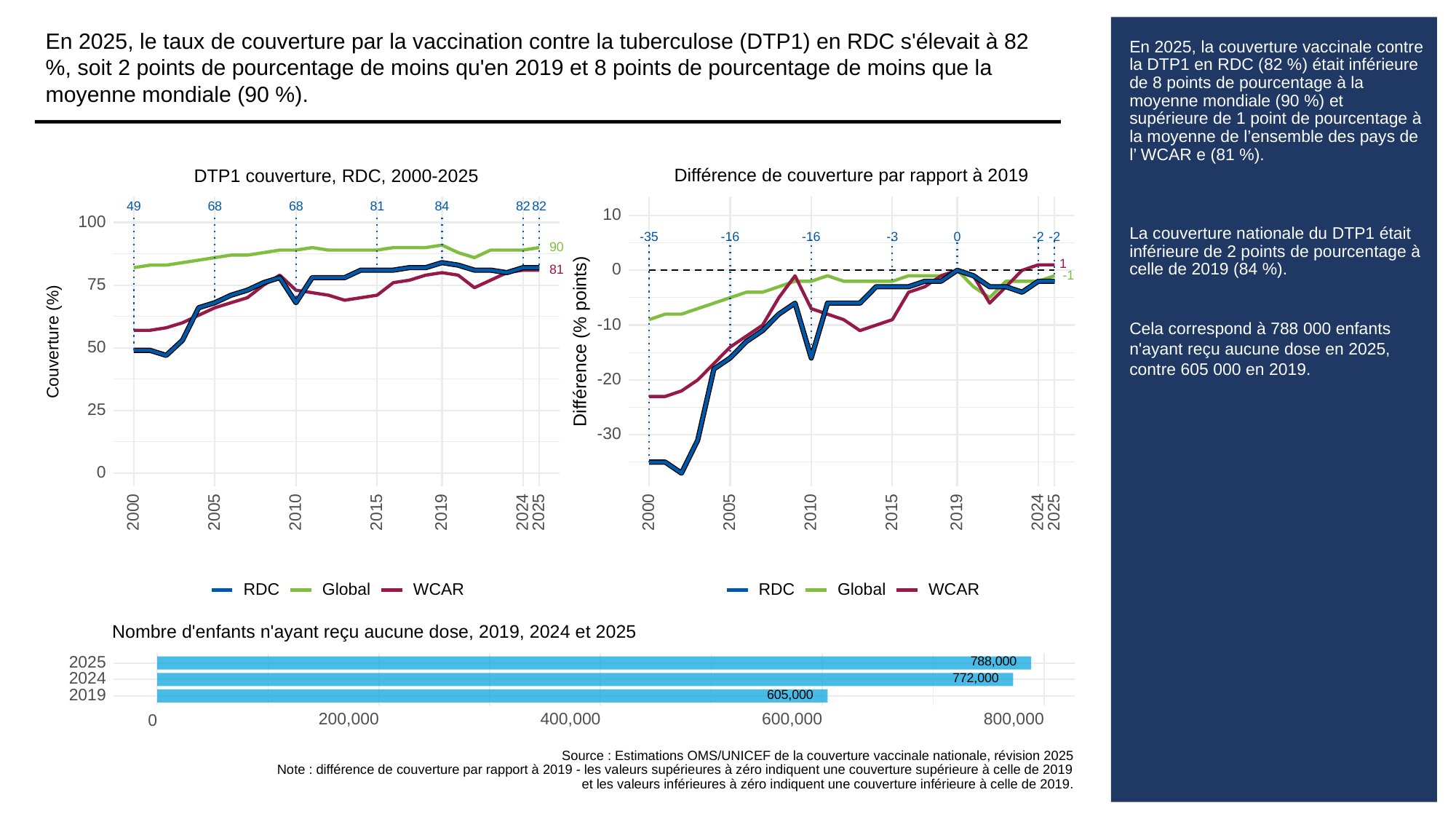

En 2025, le taux de couverture par la vaccination contre la tuberculose (DTP1) en RDC s'élevait à 82 %, soit 2 points de pourcentage de moins qu'en 2019 et 8 points de pourcentage de moins que la moyenne mondiale (90 %).
# En 2025, la couverture vaccinale contre la DTP1 en RDC (82 %) était inférieure de 8 points de pourcentage à la moyenne mondiale (90 %) et supérieure de 1 point de pourcentage à la moyenne de l’ensemble des pays de l’ WCAR e (81 %).

La couverture nationale du DTP1 était inférieure de 2 points de pourcentage à celle de 2019 (84 %).

Cela correspond à 788 000 enfants n'ayant reçu aucune dose en 2025, contre 605 000 en 2019.

Différence de couverture par rapport à 2019
DTP1 couverture, RDC, 2000-2025

49
68
68
81
84
82
82
10

100

-35
-3
-16
-16
0
-2
-2

90

1

0

81

-1
75

-10

Différence (% points)
Couverture (%)
50

-20

25

-30

0

2000
2005
2010
2015
2019
2024
2025
2000
2005
2010
2015
2019
2024
2025
RDC
Global
WCAR
RDC
Global
WCAR

Nombre d'enfants n'ayant reçu aucune dose, 2019, 2024 et 2025

788,000
2025

772,000
2024

605,000
2019

200,000
400,000
600,000
800,000
0
Source : Estimations OMS/UNICEF de la couverture vaccinale nationale, révision 2025
Note : différence de couverture par rapport à 2019 - les valeurs supérieures à zéro indiquent une couverture supérieure à celle de 2019
et les valeurs inférieures à zéro indiquent une couverture inférieure à celle de 2019.